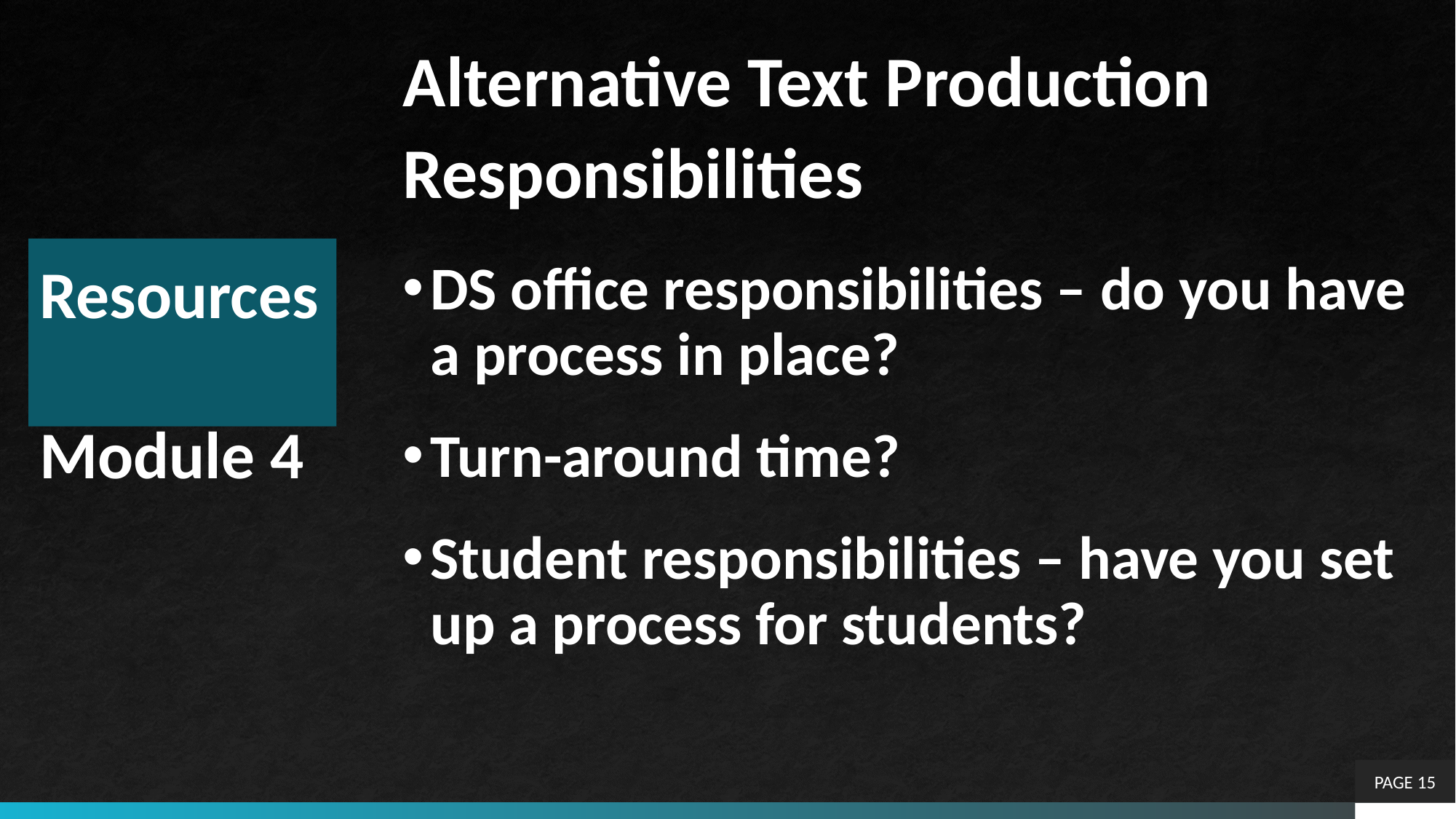

Alternative Text Production Responsibilities
DS office responsibilities – do you have a process in place?
Turn-around time?
Student responsibilities – have you set up a process for students?
# Resources Module 4
PAGE 15